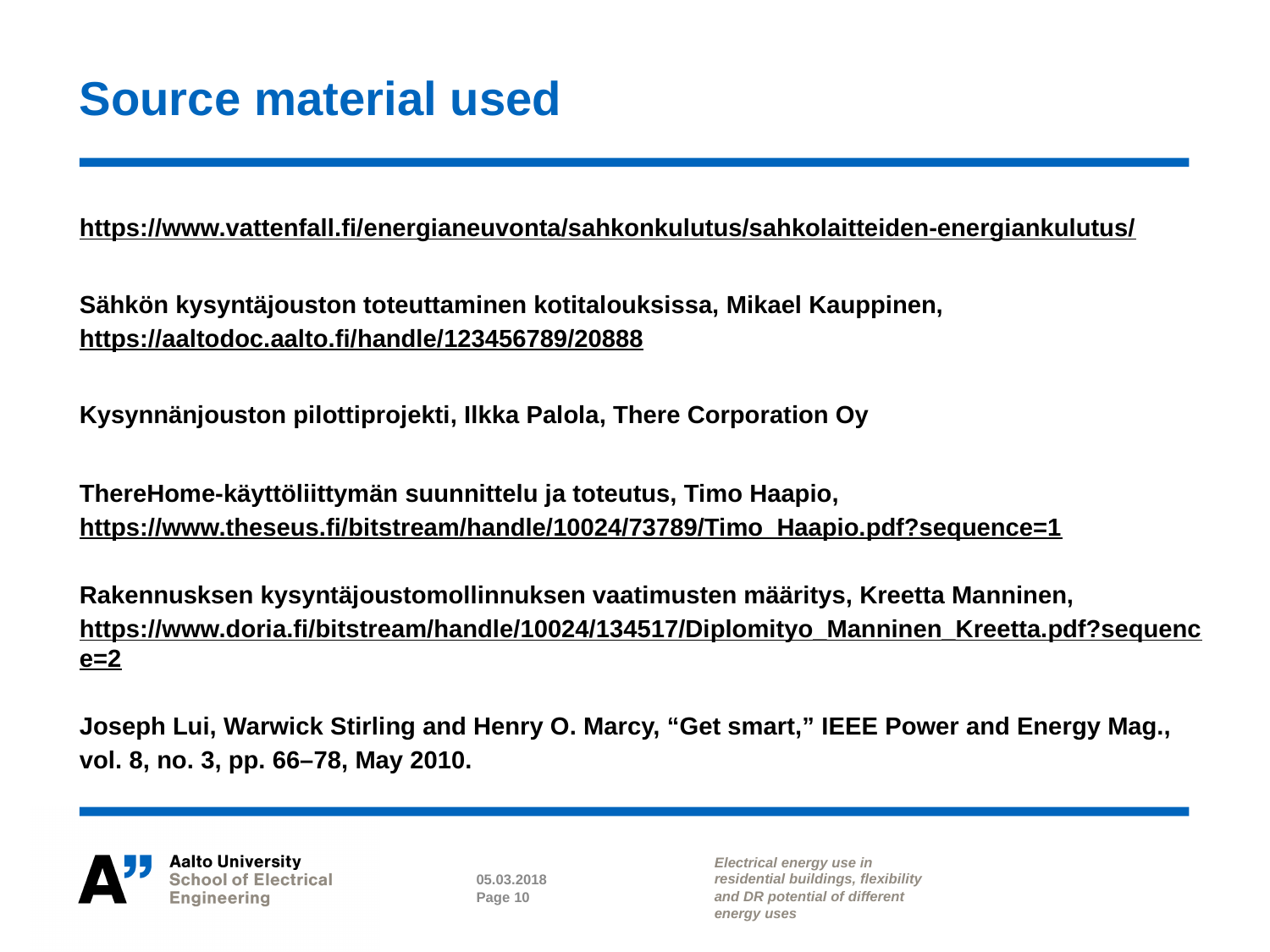

# Source material used
https://www.vattenfall.fi/energianeuvonta/sahkonkulutus/sahkolaitteiden-energiankulutus/
Sähkön kysyntäjouston toteuttaminen kotitalouksissa, Mikael Kauppinen, https://aaltodoc.aalto.fi/handle/123456789/20888
Kysynnänjouston pilottiprojekti, Ilkka Palola, There Corporation Oy

ThereHome-käyttöliittymän suunnittelu ja toteutus, Timo Haapio, https://www.theseus.fi/bitstream/handle/10024/73789/Timo_Haapio.pdf?sequence=1

Rakennusksen kysyntäjoustomollinnuksen vaatimusten määritys, Kreetta Manninen, https://www.doria.fi/bitstream/handle/10024/134517/Diplomityo_Manninen_Kreetta.pdf?sequence=2

Joseph Lui, Warwick Stirling and Henry O. Marcy, “Get smart,” IEEE Power and Energy Mag., vol. 8, no. 3, pp. 66–78, May 2010.

Electrical energy use in residential buildings, flexibility and DR potential of different energy uses

05.03.2018
Page 10